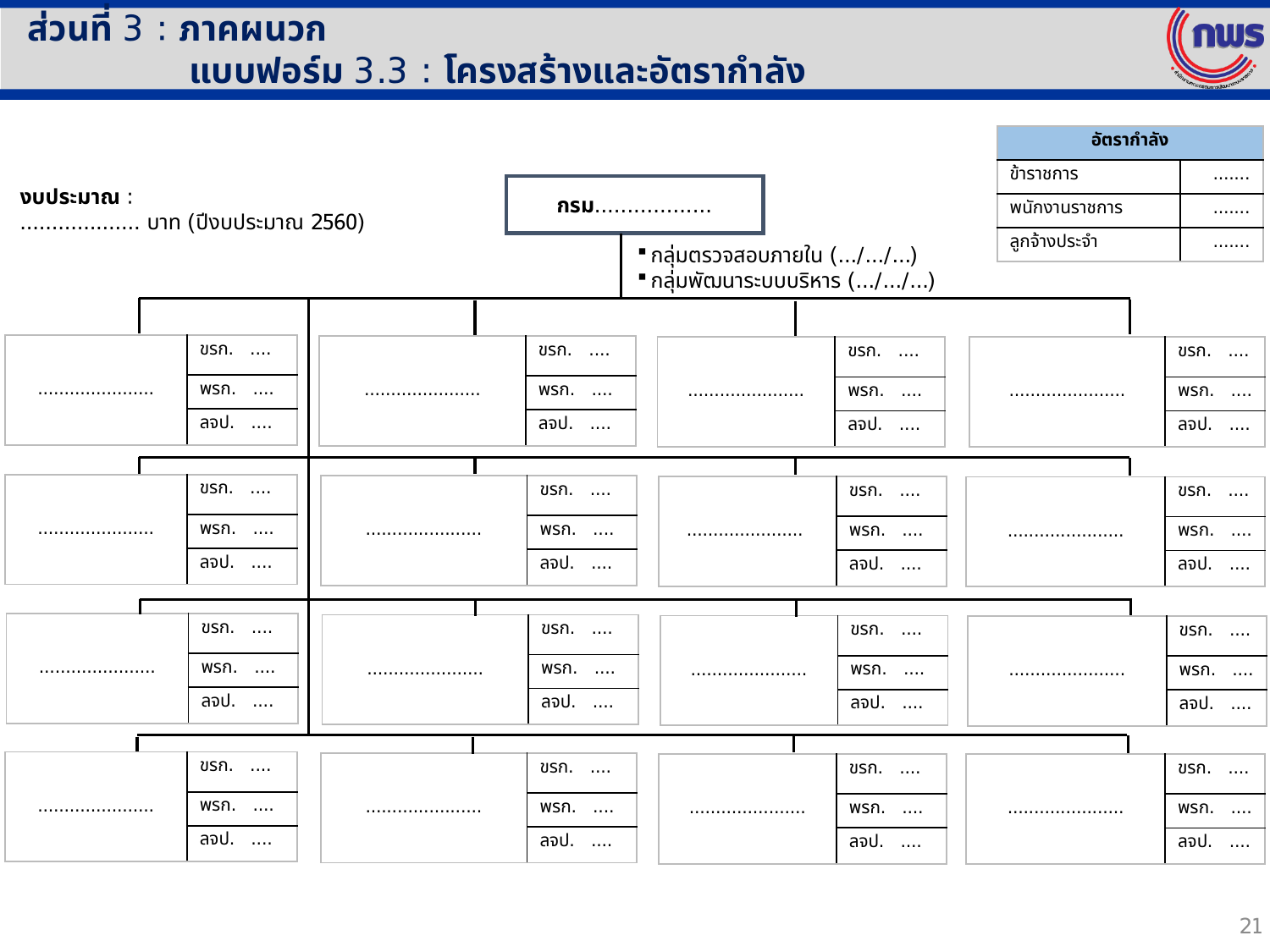

ส่วนที่ 3 : ภาคผนวก
แบบฟอร์ม 3.3 : โครงสร้างและอัตรากำลัง
| อัตรากำลัง |  |
| --- | --- |
| ข้าราชการ | ....... |
| พนักงานราชการ | ....... |
| ลูกจ้างประจำ | ....... |
กรม..................
งบประมาณ :
................... บาท (ปีงบประมาณ 2560)
กลุ่มตรวจสอบภายใน (.../.../...)
กลุ่มพัฒนาระบบบริหาร (.../.../...)
| ...................... | ขรก. .... |
| --- | --- |
|  | พรก. .... |
|  | ลจป. .... |
| ...................... | ขรก. .... |
| --- | --- |
|  | พรก. .... |
|  | ลจป. .... |
| ...................... | ขรก. .... |
| --- | --- |
|  | พรก. .... |
|  | ลจป. .... |
| ...................... | ขรก. .... |
| --- | --- |
|  | พรก. .... |
|  | ลจป. .... |
| ...................... | ขรก. .... |
| --- | --- |
|  | พรก. .... |
|  | ลจป. .... |
| ...................... | ขรก. .... |
| --- | --- |
|  | พรก. .... |
|  | ลจป. .... |
| ...................... | ขรก. .... |
| --- | --- |
|  | พรก. .... |
|  | ลจป. .... |
| ...................... | ขรก. .... |
| --- | --- |
|  | พรก. .... |
|  | ลจป. .... |
| ...................... | ขรก. .... |
| --- | --- |
|  | พรก. .... |
|  | ลจป. .... |
| ...................... | ขรก. .... |
| --- | --- |
|  | พรก. .... |
|  | ลจป. .... |
| ...................... | ขรก. .... |
| --- | --- |
|  | พรก. .... |
|  | ลจป. .... |
| ...................... | ขรก. .... |
| --- | --- |
|  | พรก. .... |
|  | ลจป. .... |
| ...................... | ขรก. .... |
| --- | --- |
|  | พรก. .... |
|  | ลจป. .... |
| ...................... | ขรก. .... |
| --- | --- |
|  | พรก. .... |
|  | ลจป. .... |
| ...................... | ขรก. .... |
| --- | --- |
|  | พรก. .... |
|  | ลจป. .... |
| ...................... | ขรก. .... |
| --- | --- |
|  | พรก. .... |
|  | ลจป. .... |
21